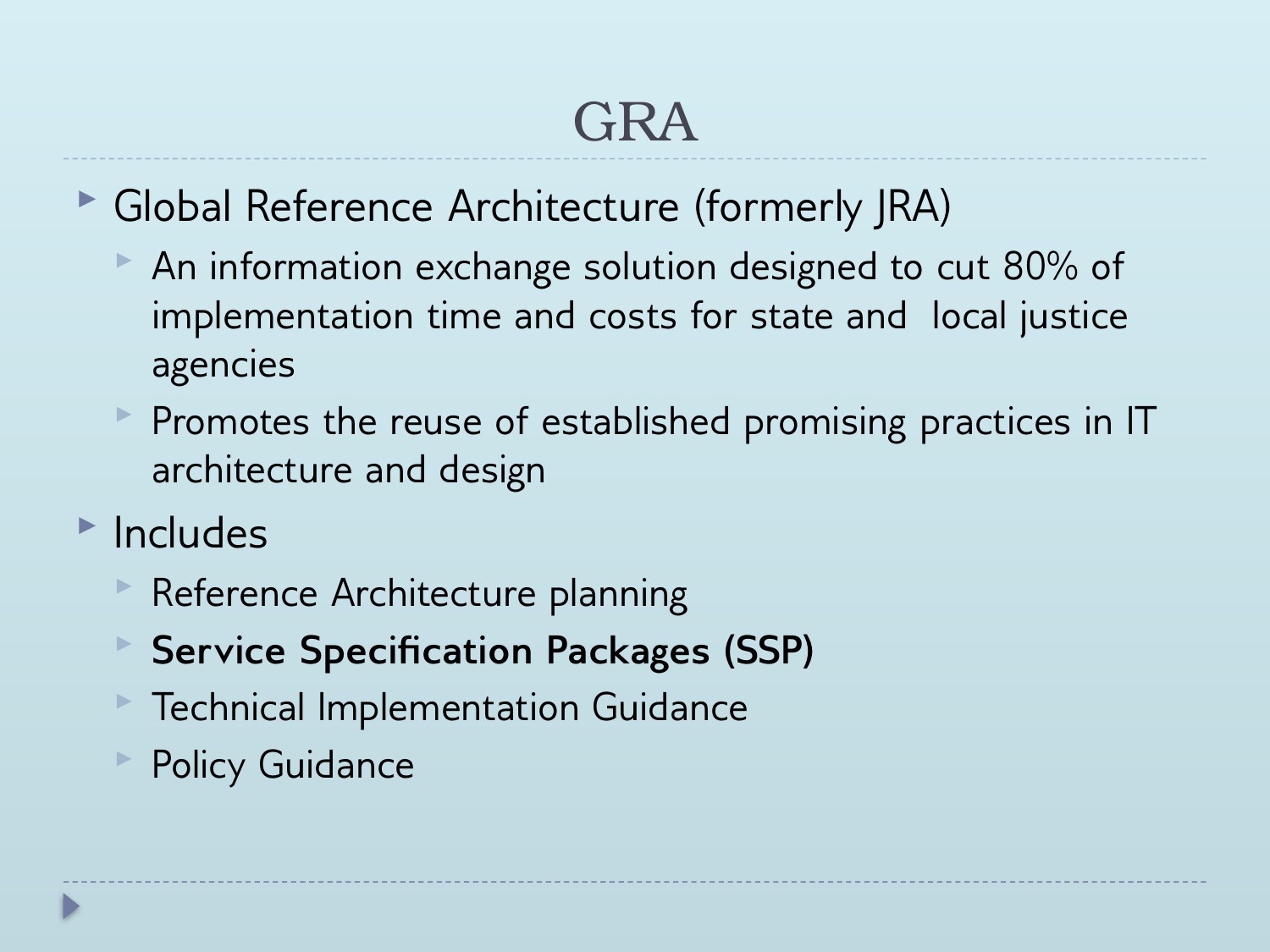

# GRA
Global Reference Architecture (formerly JRA)
An information exchange solution designed to cut 80% of implementation time and costs for state and  local justice agencies
Promotes the reuse of established promising practices in IT architecture and design
Includes
Reference Architecture planning
Service Specification Packages (SSP)
Technical Implementation Guidance
Policy Guidance